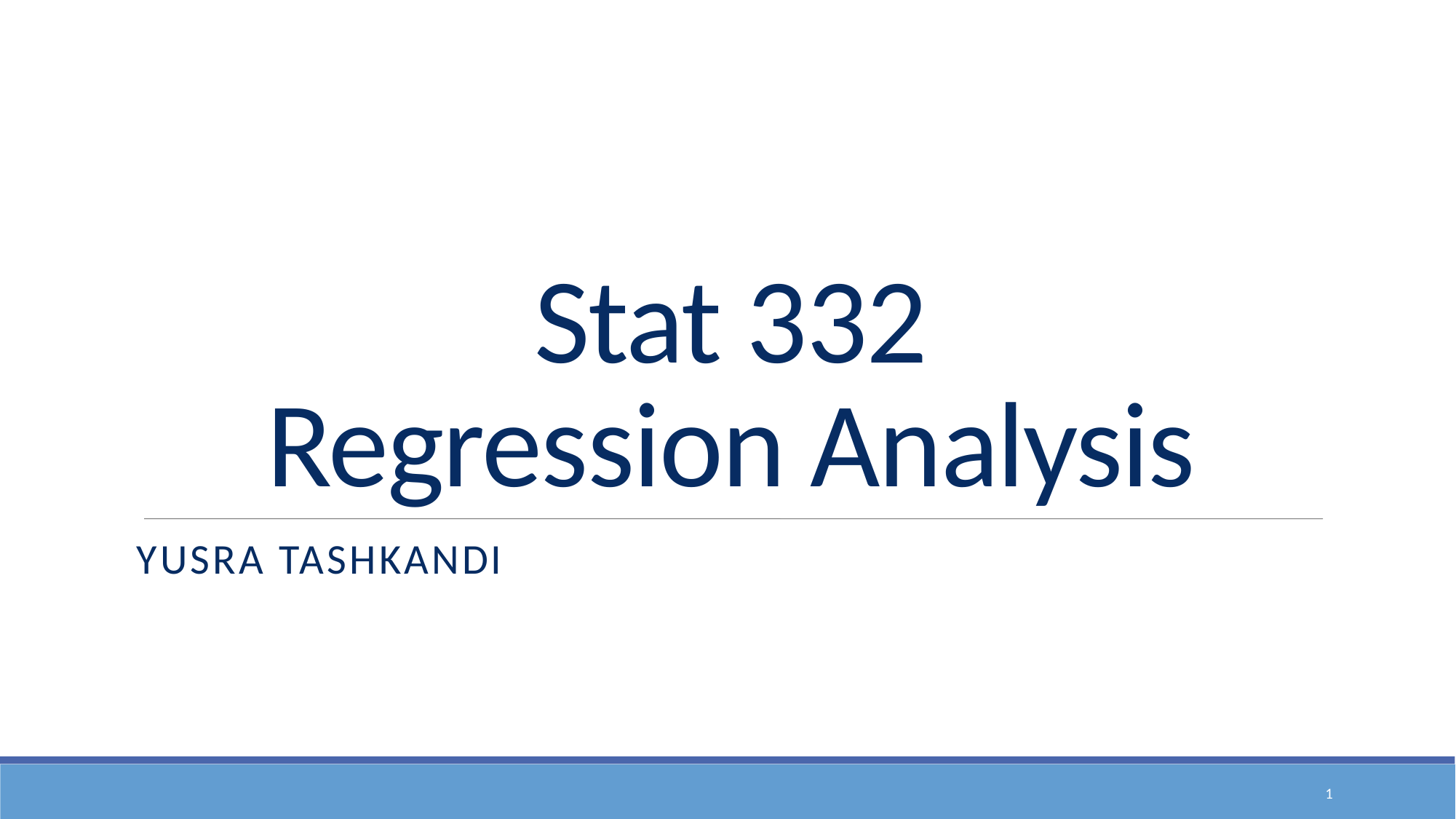

# Stat 332 Regression Analysis
Yusra tashkandi
1